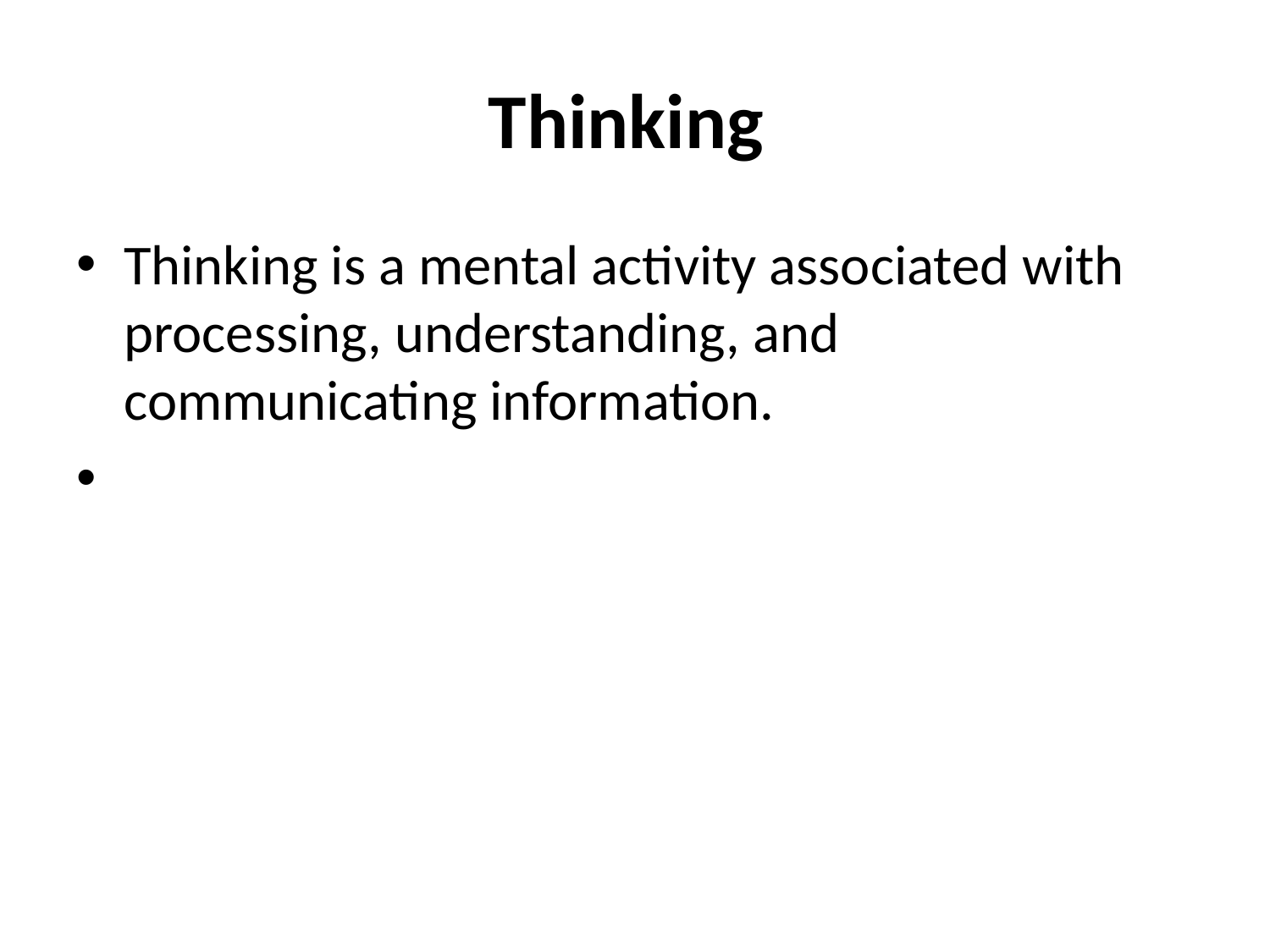

# Thinking
Thinking is a mental activity associated with processing, understanding, and communicating information.